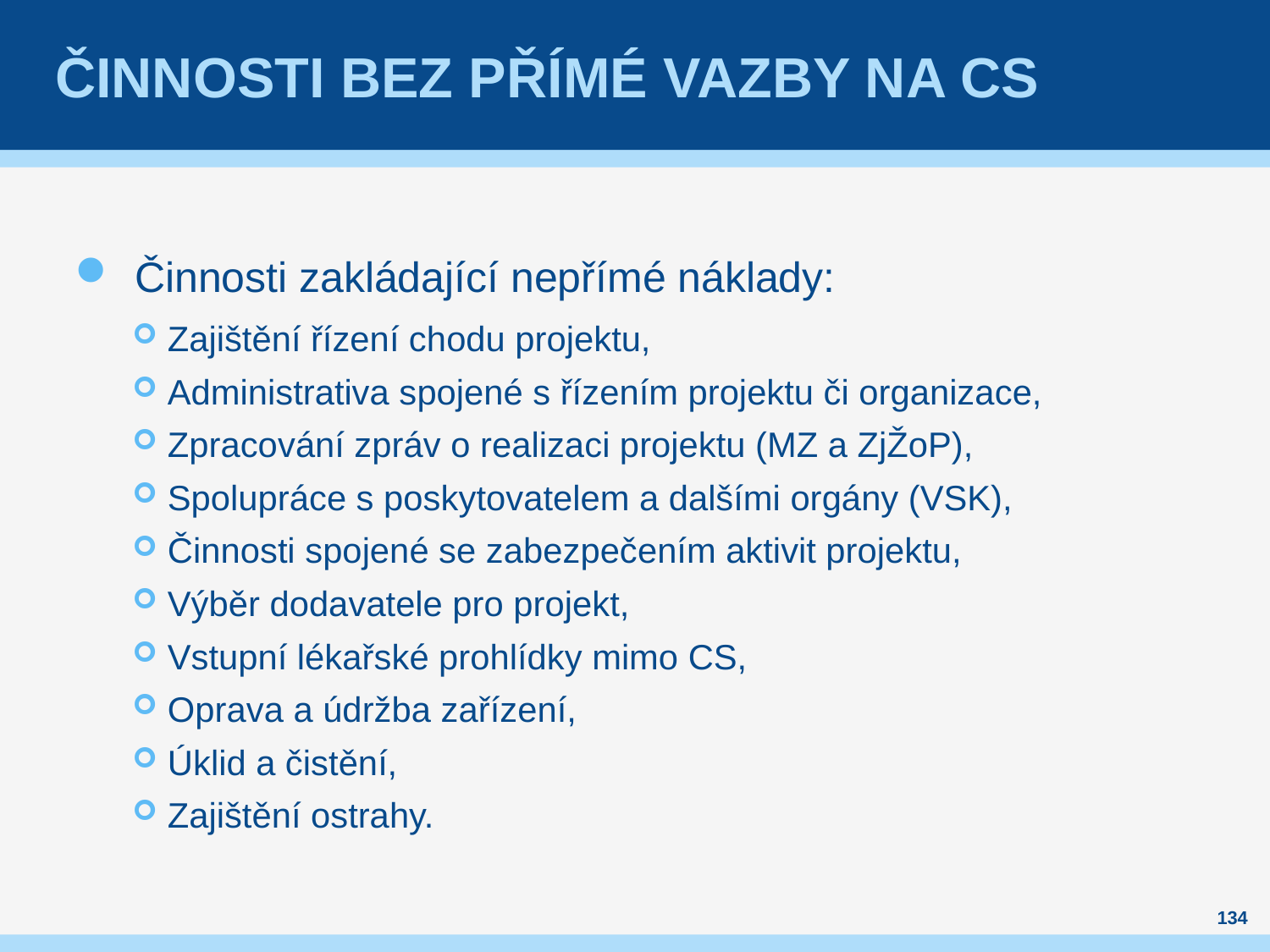

# Činnosti bez přímé vazby na cs
Činnosti zakládající nepřímé náklady:
Zajištění řízení chodu projektu,
Administrativa spojené s řízením projektu či organizace,
Zpracování zpráv o realizaci projektu (MZ a ZjŽoP),
Spolupráce s poskytovatelem a dalšími orgány (VSK),
Činnosti spojené se zabezpečením aktivit projektu,
Výběr dodavatele pro projekt,
Vstupní lékařské prohlídky mimo CS,
Oprava a údržba zařízení,
Úklid a čistění,
Zajištění ostrahy.
134